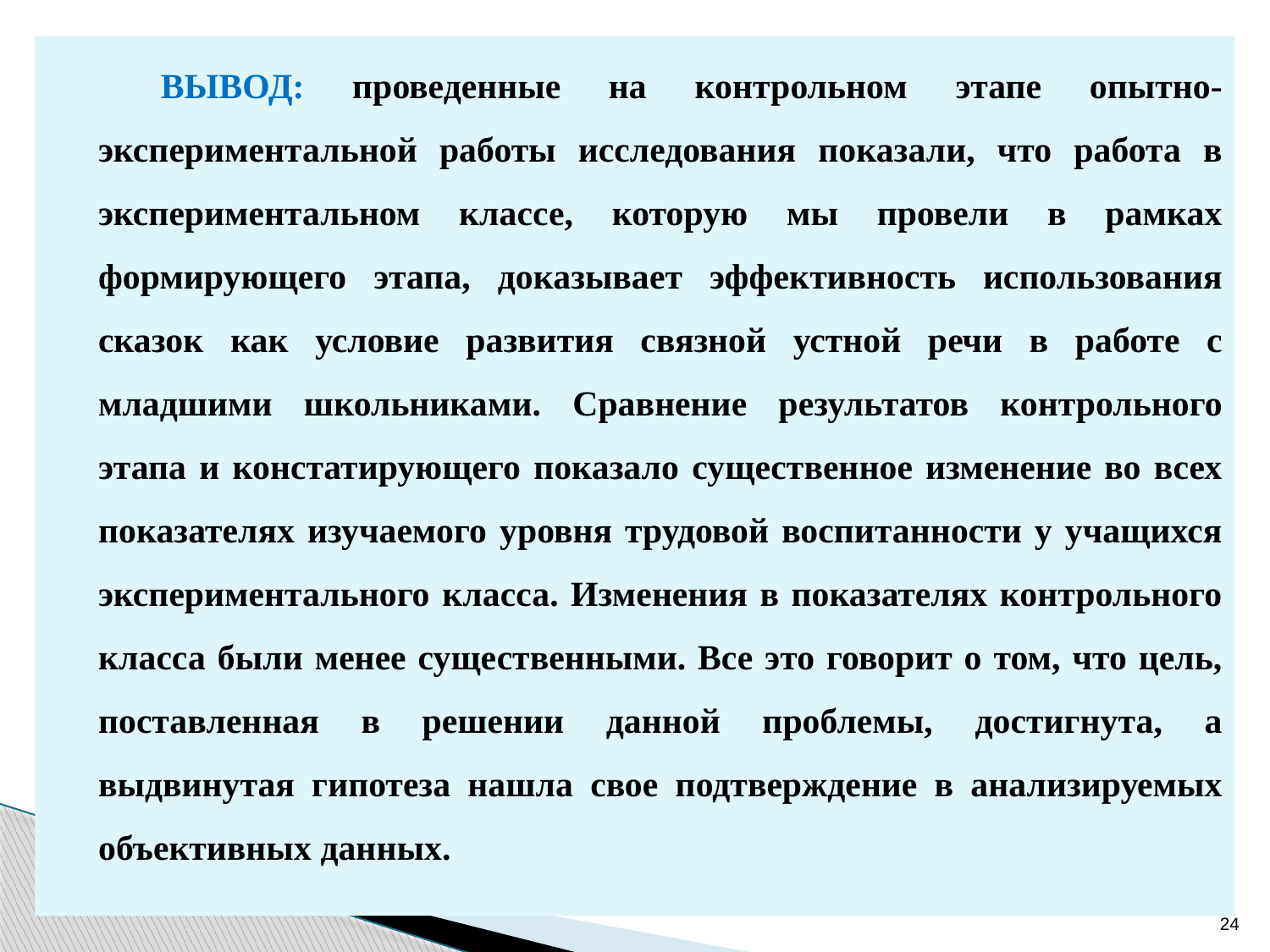

ВЫВОД: проведенные на контрольном этапе опытно-экспериментальной работы исследования показали, что работа в экспериментальном классе, которую мы провели в рамках формирующего этапа, доказывает эффективность использования сказок как условие развития связной устной речи в работе с младшими школьниками. Сравнение результатов контрольного этапа и констатирующего показало существенное изменение во всех показателях изучаемого уровня трудовой воспитанности у учащихся экспериментального класса. Изменения в показателях контрольного класса были менее существенными. Все это говорит о том, что цель, поставленная в решении данной проблемы, достигнута, а выдвинутая гипотеза нашла свое подтверждение в анализируемых объективных данных.
24